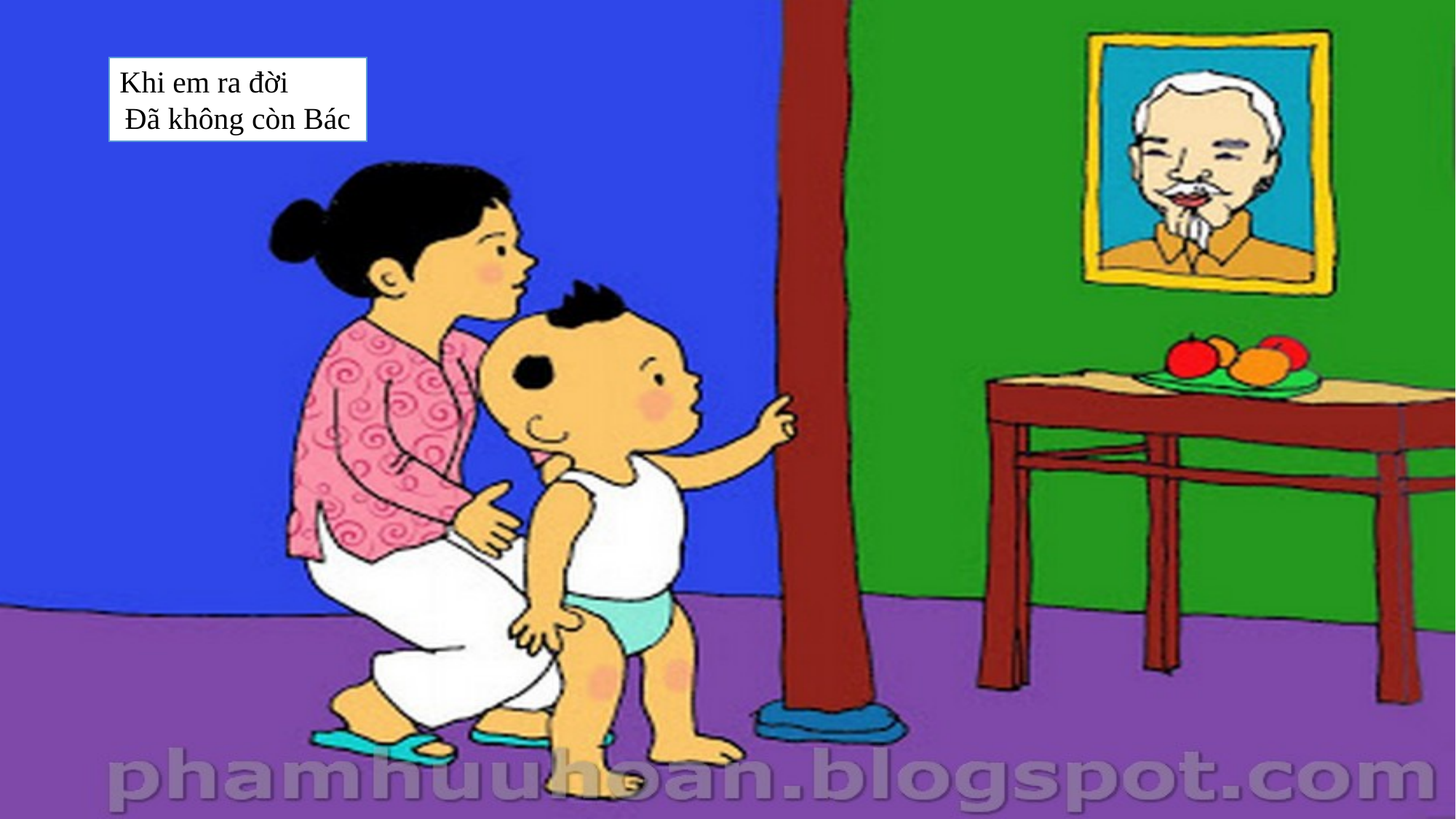

Khi em ra đời
Đã không còn Bác